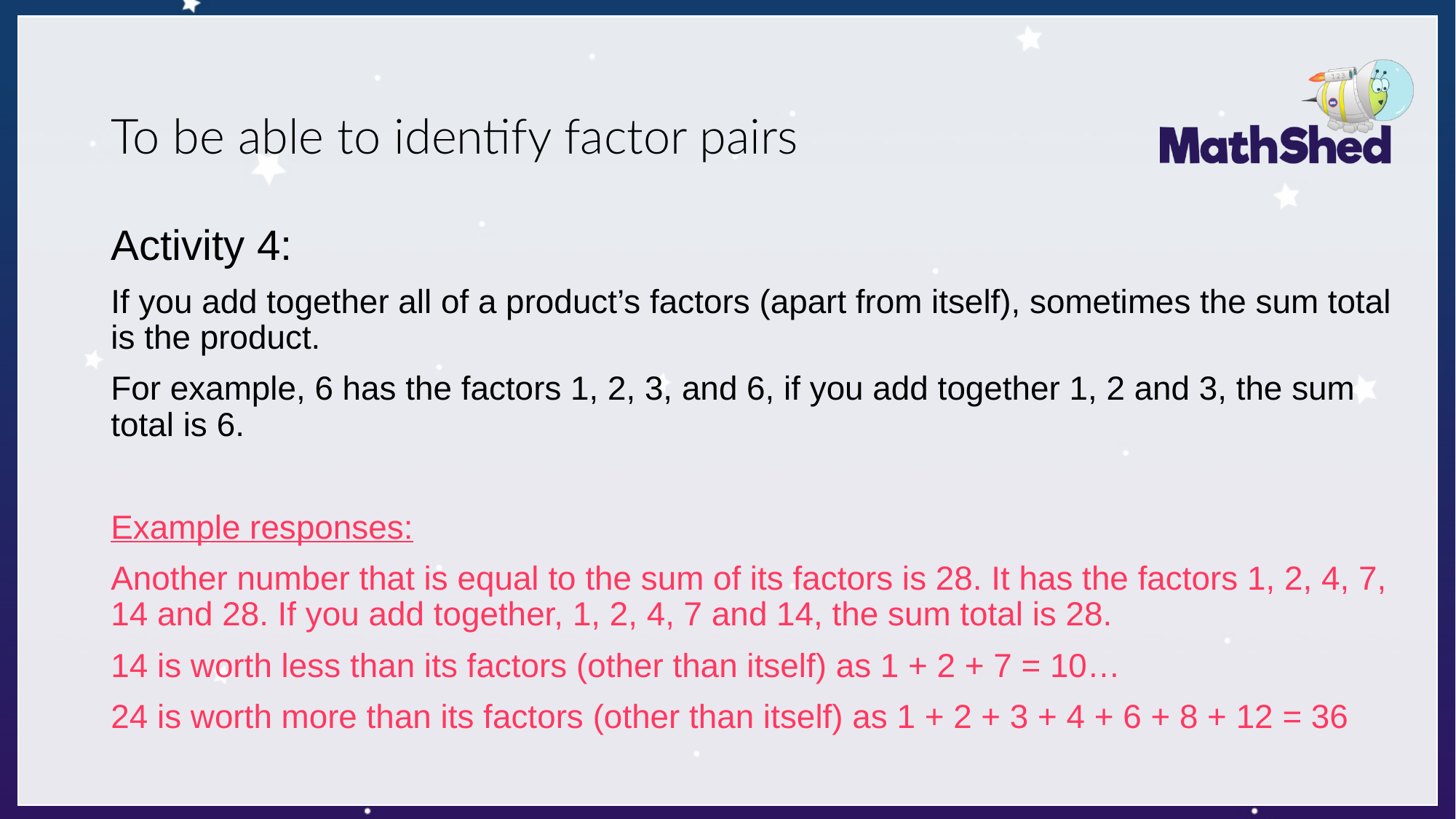

# To be able to identify factor pairs
Activity 4:
If you add together all of a product’s factors (apart from itself), sometimes the sum total is the product.
For example, 6 has the factors 1, 2, 3, and 6, if you add together 1, 2 and 3, the sum total is 6.

Example responses:
Another number that is equal to the sum of its factors is 28. It has the factors 1, 2, 4, 7, 14 and 28. If you add together, 1, 2, 4, 7 and 14, the sum total is 28.
14 is worth less than its factors (other than itself) as 1 + 2 + 7 = 10…
24 is worth more than its factors (other than itself) as 1 + 2 + 3 + 4 + 6 + 8 + 12 = 36